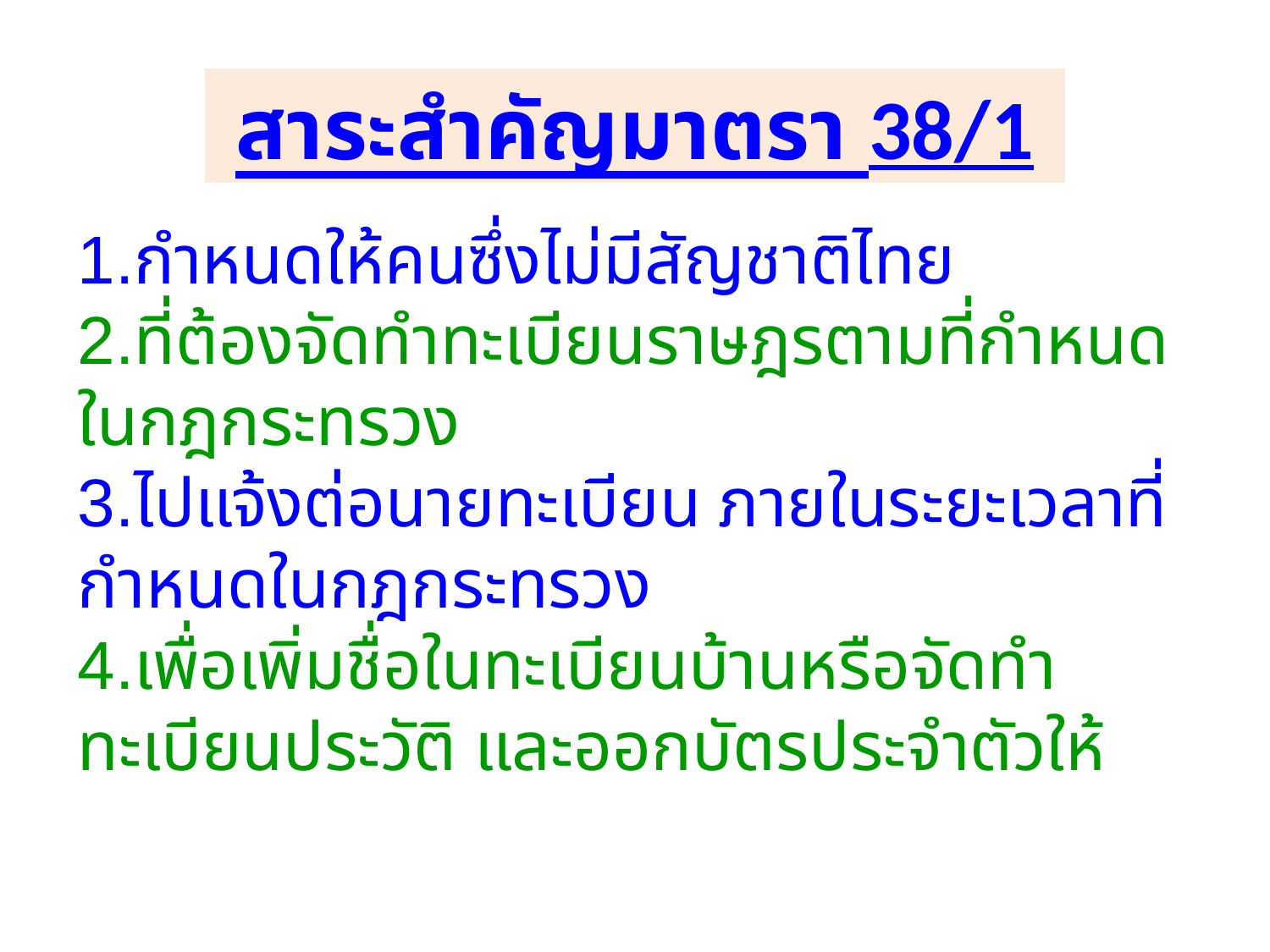

สาระสำคัญมาตรา 38/1
# 1.กำหนดให้คนซึ่งไม่มีสัญชาติไทย 2.ที่ต้องจัดทำทะเบียนราษฎรตามที่กำหนดในกฎกระทรวง 3.ไปแจ้งต่อนายทะเบียน ภายในระยะเวลาที่กำหนดในกฎกระทรวง 4.เพื่อเพิ่มชื่อในทะเบียนบ้านหรือจัดทำทะเบียนประวัติ และออกบัตรประจำตัวให้